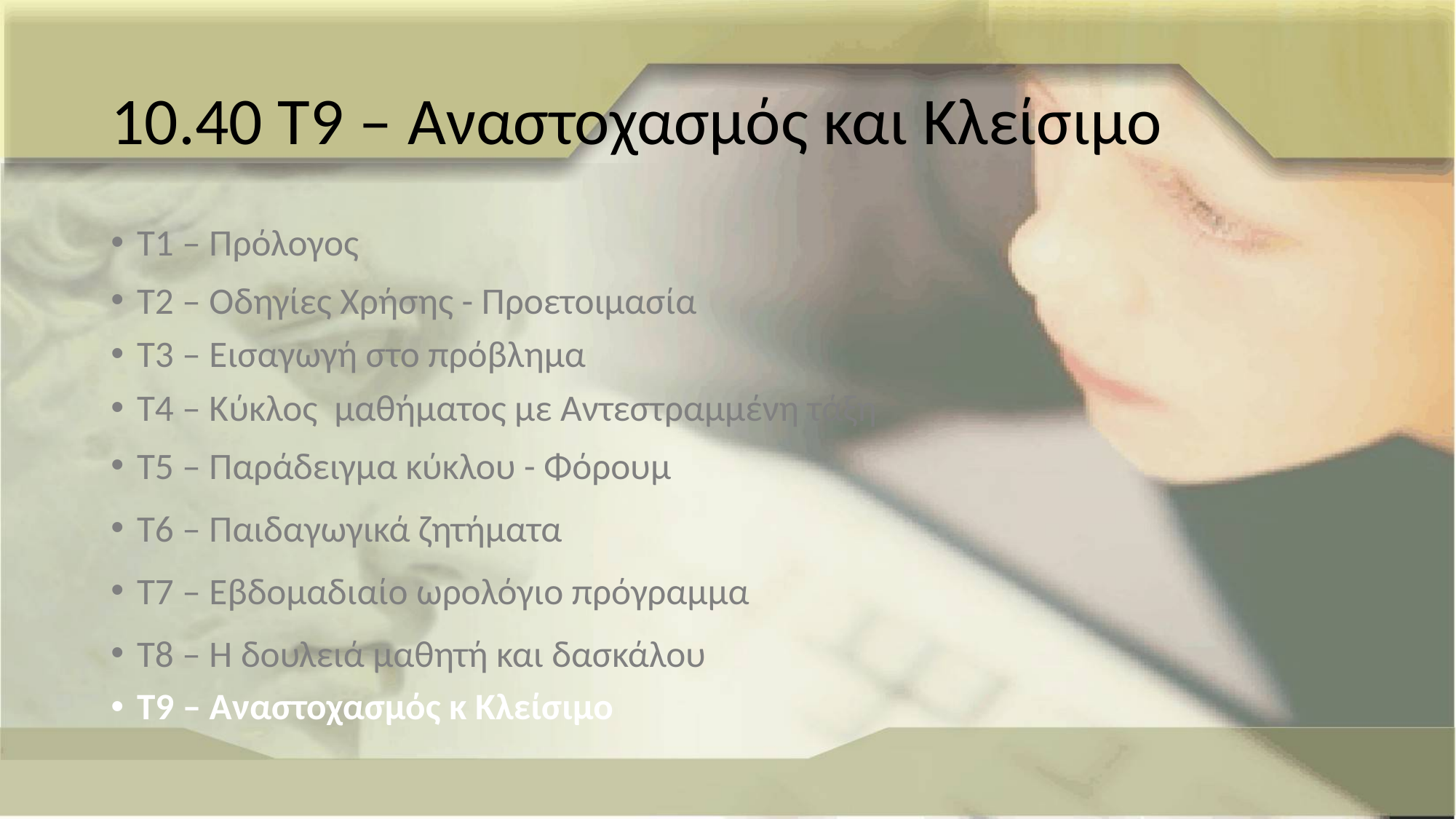

# 10.40 Τ9 – Αναστοχασμός και Κλείσιμο
Τ1 – Πρόλογος
Τ2 – Οδηγίες Χρήσης - Προετοιμασία
Τ3 – Εισαγωγή στο πρόβλημα
Τ4 – Κύκλος  μαθήματος με Αντεστραμμένη τάξη
Τ5 – Παράδειγμα κύκλου - Φόρουμ
Τ6 – Παιδαγωγικά ζητήματα
Τ7 – Εβδομαδιαίο ωρολόγιο πρόγραμμα
Τ8 – Η δουλειά μαθητή και δασκάλου
Τ9 – Αναστοχασμός κ Κλείσιμο